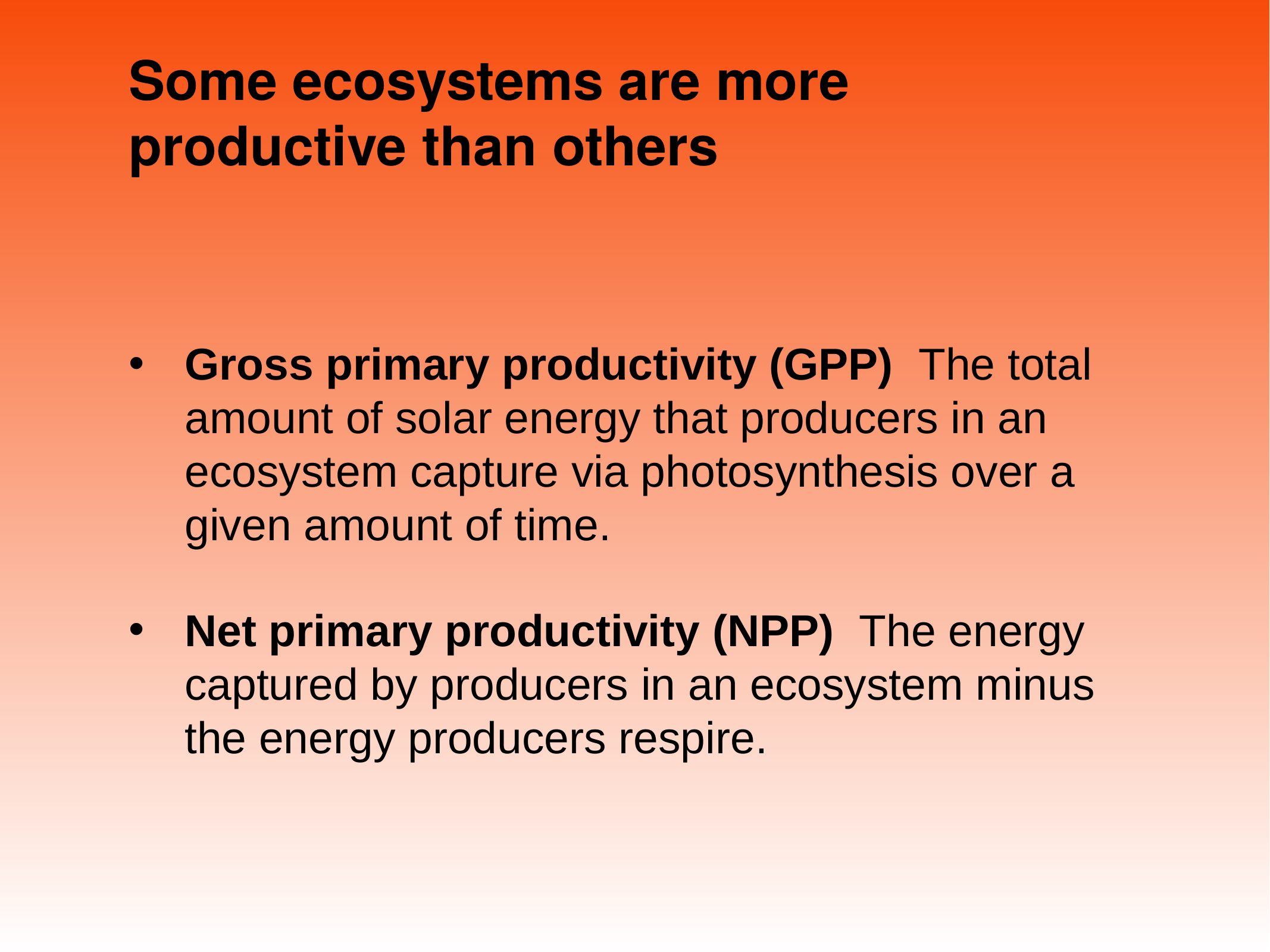

# Some ecosystems are more productive than others
Gross primary productivity (GPP)  The total amount of solar energy that producers in an ecosystem capture via photosynthesis over a given amount of time.
Net primary productivity (NPP)  The energy captured by producers in an ecosystem minus the energy producers respire.